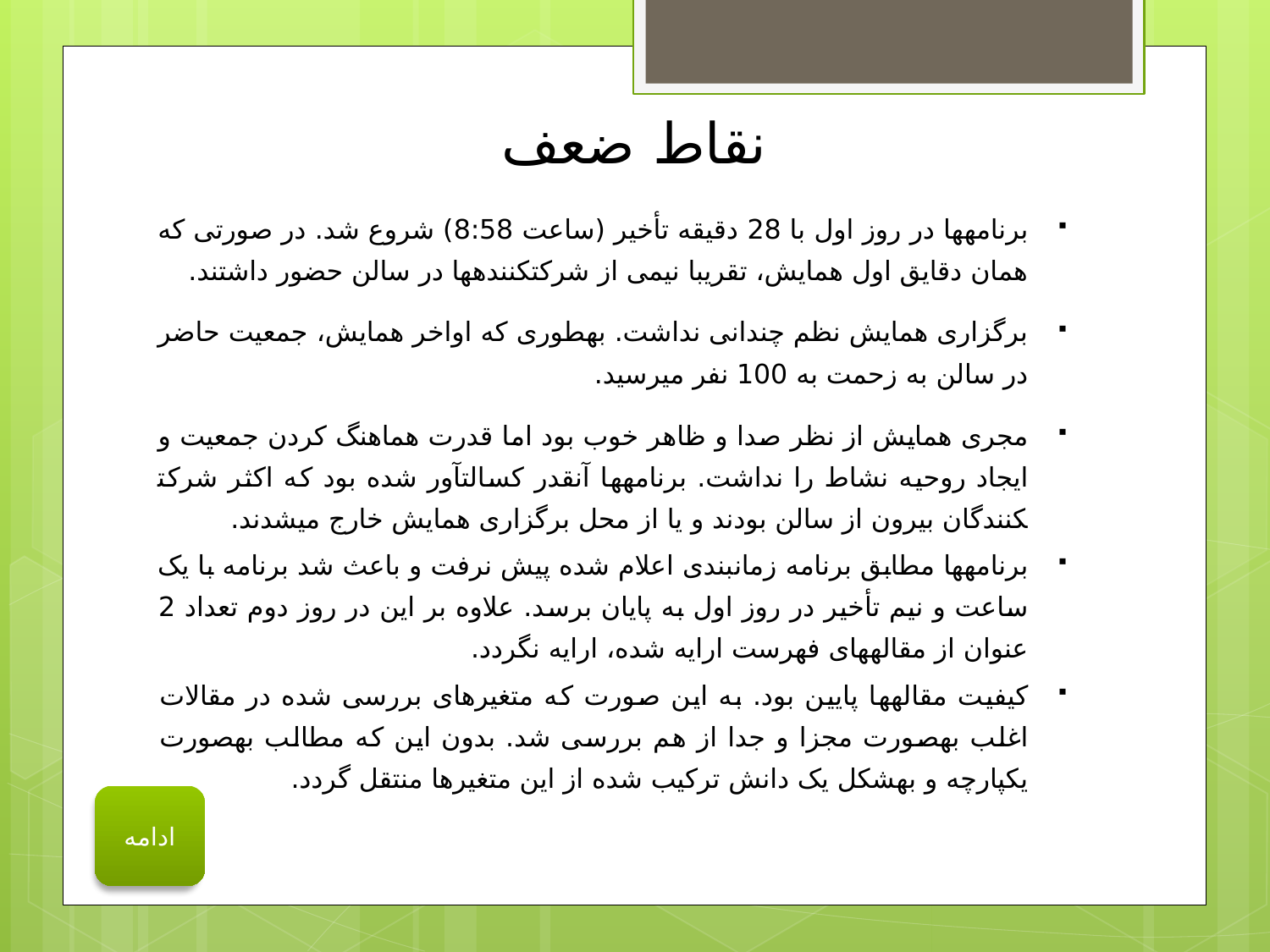

# نقاط ضعف
برنامه­ها در روز اول با 28 دقیقه تأخیر (ساعت 8:58) شروع شد. در صورتی که همان دقایق اول همایش، تقریبا نیمی از شرکت­کننده­ها در سالن حضور داشتند.
برگزاری همایش نظم چندانی نداشت. به­طوری که اواخر همایش، جمعیت حاضر در سالن به زحمت به 100 نفر می­رسید.
مجری همایش از نظر صدا و ظاهر خوب بود اما قدرت هماهنگ کردن جمعیت و ایجاد روحیه نشاط را نداشت. برنامه­ها آنقدر کسالت­آور شده بود که اکثر شرکت­کنندگان بیرون از سالن بودند و یا از محل برگزاری همایش خارج می­شدند.
برنامه­ها مطابق برنامه زمان­بندی اعلام شده پیش نرفت و باعث شد برنامه با یک ساعت و نیم تأخیر در روز اول به پایان برسد. علاوه بر این در روز دوم تعداد 2 عنوان از مقاله­های فهرست ارایه شده، ارایه نگردد.
کیفیت مقاله­ها پایین بود. به این صورت که متغیرهای بررسی شده در مقالات اغلب به­صورت مجزا و جدا از هم بررسی شد. بدون این که مطالب به­صورت یکپارچه و به­شکل یک دانش ترکیب شده از این متغیرها منتقل گردد.

ادامه